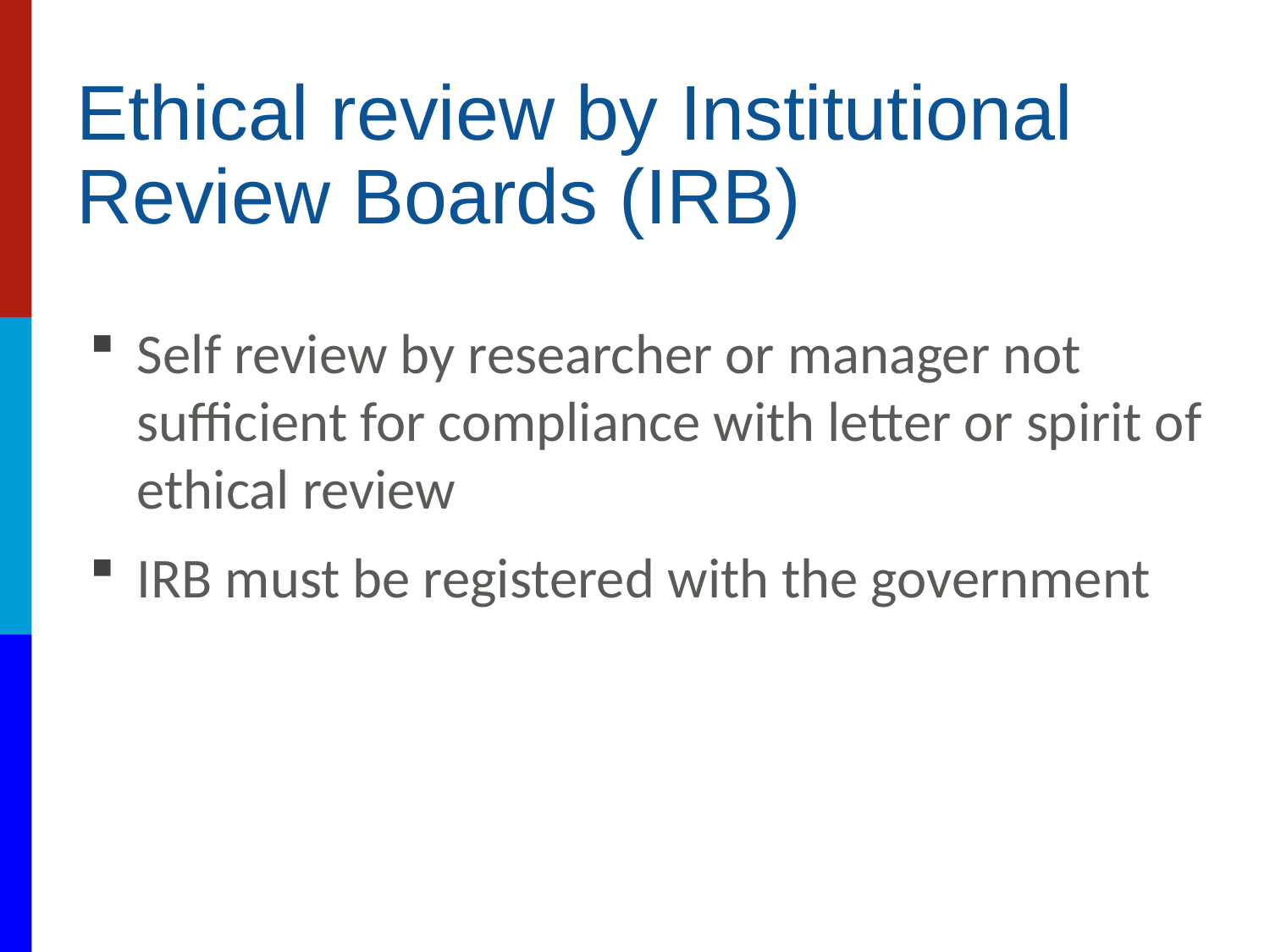

# Ethical review by Institutional Review Boards (IRB)

Self review by researcher or manager not sufficient for compliance with letter or spirit of ethical review
IRB must be registered with the government